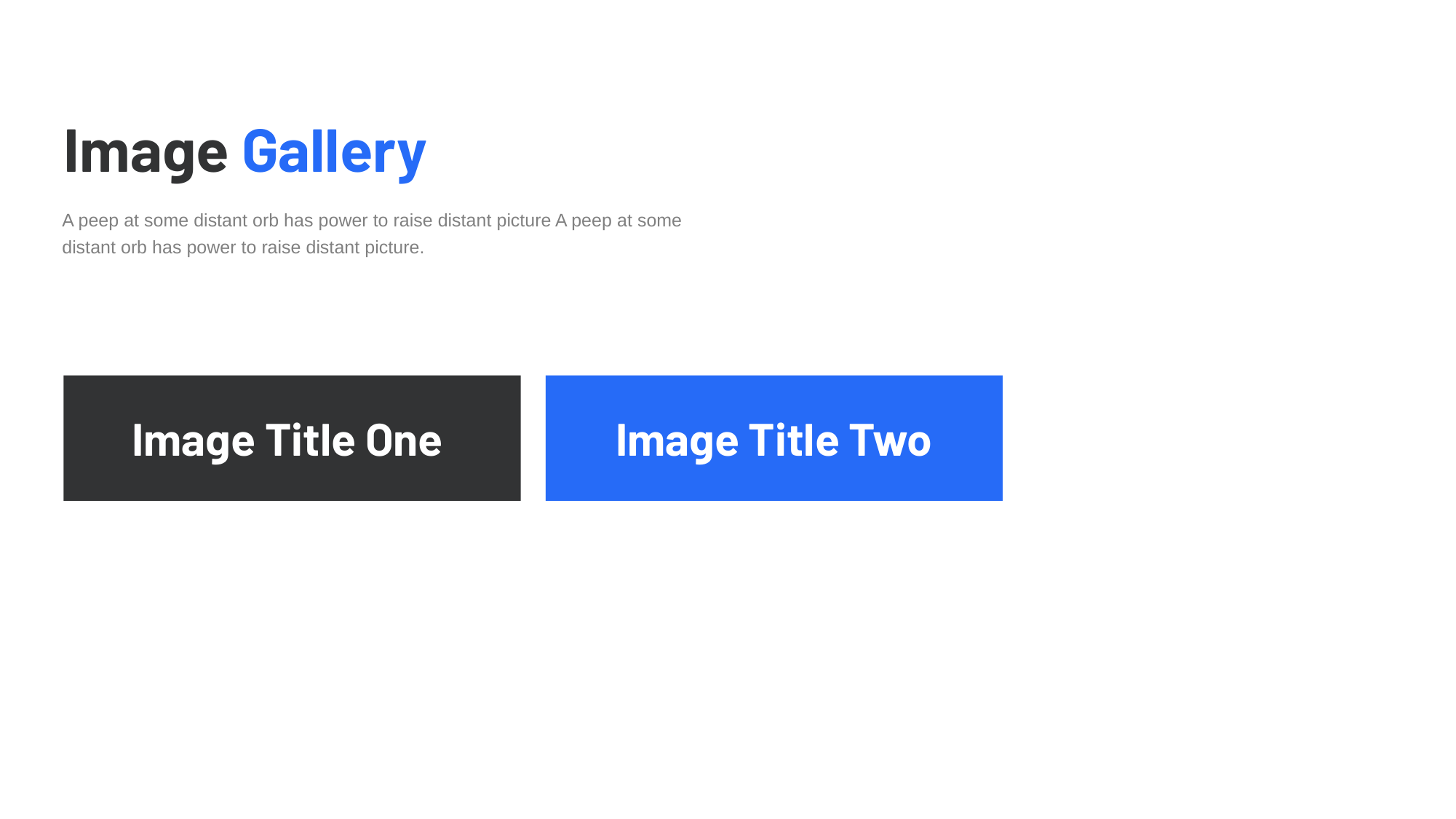

Image Gallery
A peep at some distant orb has power to raise distant picture A peep at some distant orb has power to raise distant picture.

Image Title One
Image Title Two